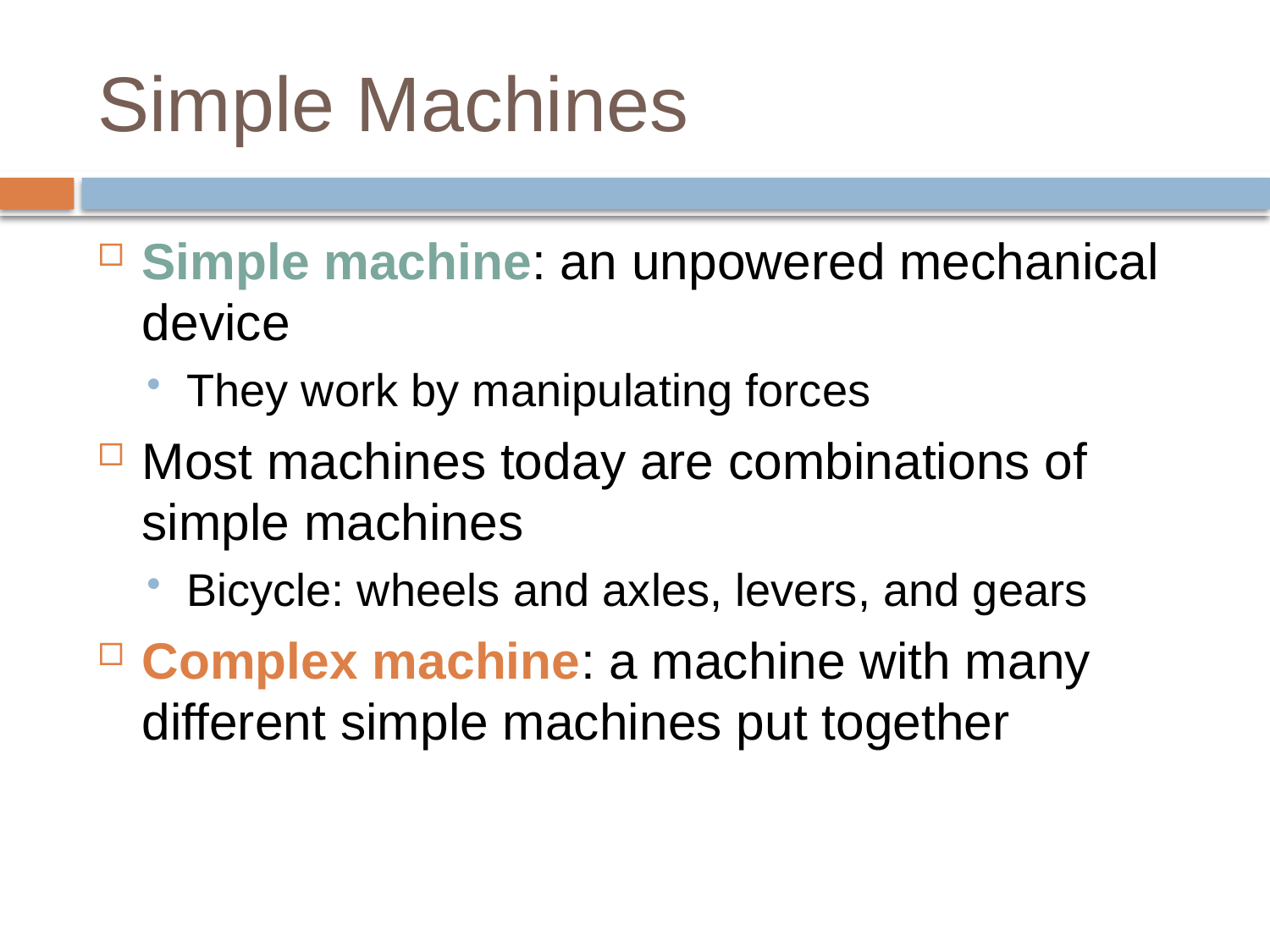

# Simple Machines
Simple machine: an unpowered mechanical device
They work by manipulating forces
Most machines today are combinations of simple machines
Bicycle: wheels and axles, levers, and gears
Complex machine: a machine with many different simple machines put together